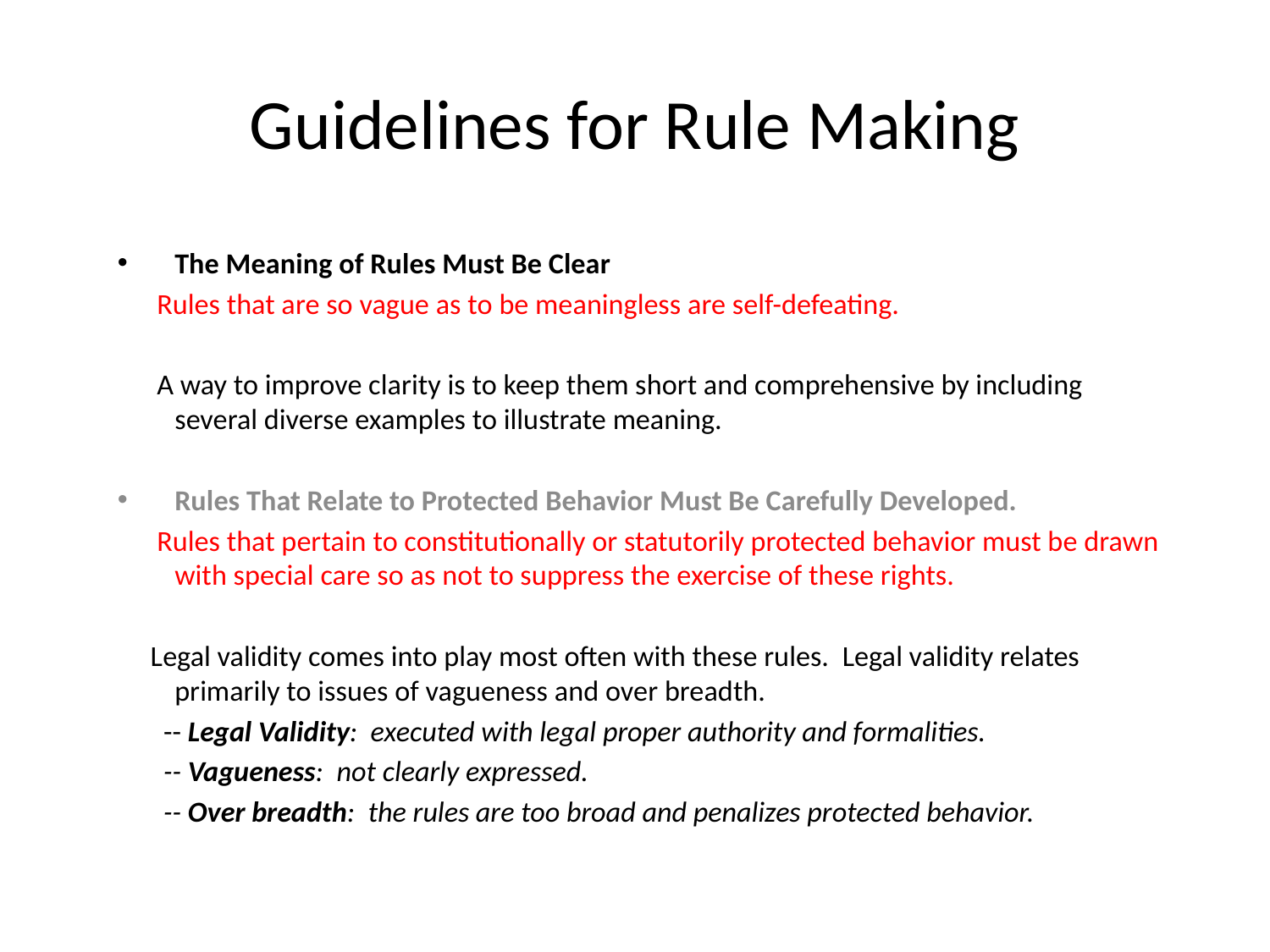

# Guidelines for Rule Making

The Meaning of Rules Must Be Clear
      Rules that are so vague as to be meaningless are self-defeating.

      A way to improve clarity is to keep them short and comprehensive by including several diverse examples to illustrate meaning.

Rules That Relate to Protected Behavior Must Be Carefully Developed.
      Rules that pertain to constitutionally or statutorily protected behavior must be drawn with special care so as not to suppress the exercise of these rights.

     Legal validity comes into play most often with these rules.  Legal validity relates  primarily to issues of vagueness and over breadth.
       -- Legal Validity:  executed with legal proper authority and formalities.
       -- Vagueness:  not clearly expressed.
       -- Over breadth:  the rules are too broad and penalizes protected behavior.